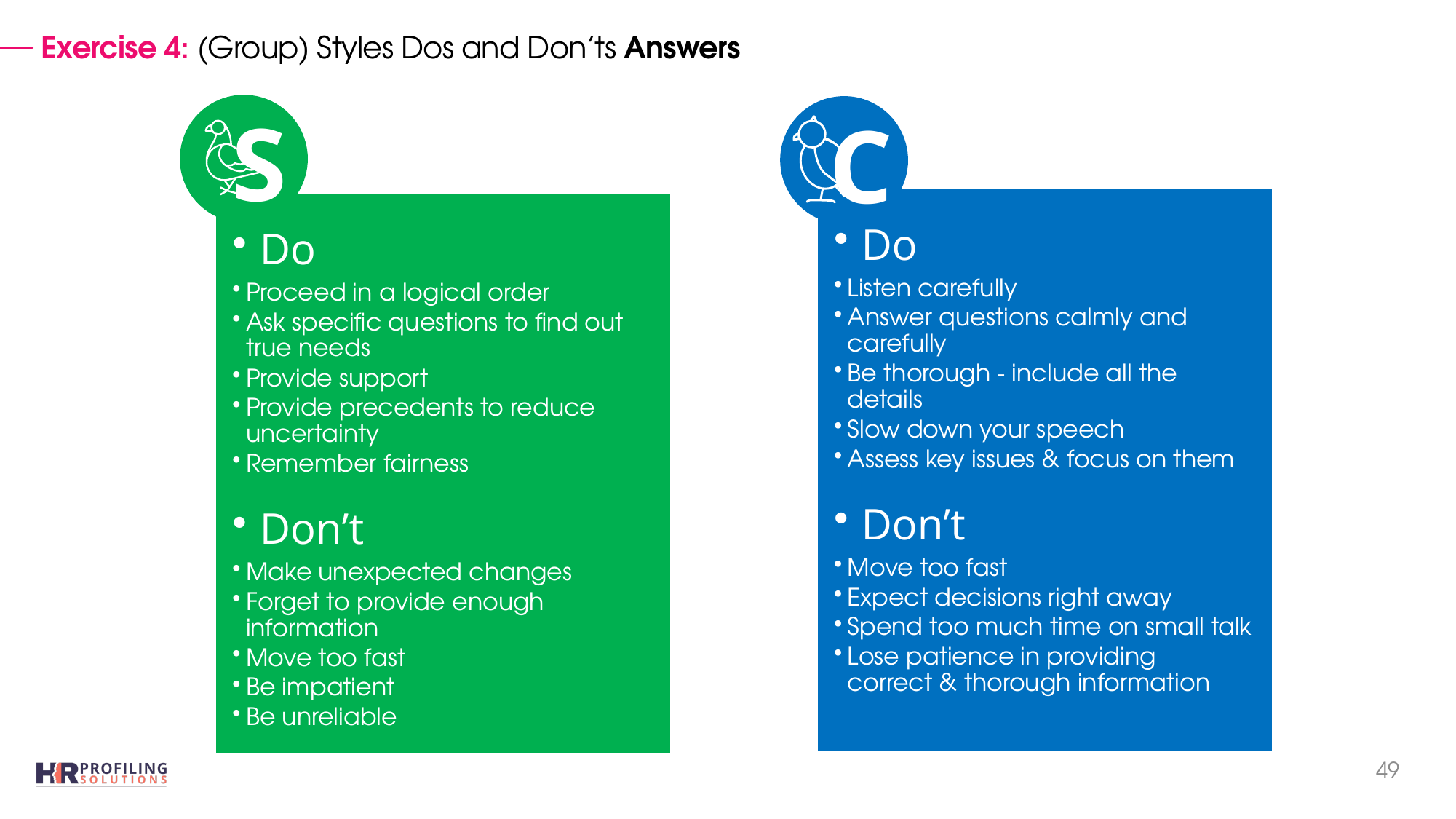

# Exercise 4: (Group) Styles Dos and Don’ts Answers

S

C

Do
Listen carefully
Answer questions calmly and carefully
Be thorough - include all the details
Slow down your speech
Assess key issues & focus on them
Don’t
Move too fast
Expect decisions right away
Spend too much time on small talk
Lose patience in providing
correct & thorough information

Do
Proceed in a logical order
Ask specific questions to find out true needs
Provide support
Provide precedents to reduce uncertainty
Remember fairness
Don’t
Make unexpected changes
Forget to provide enough information
Move too fast
Be impatient
Be unreliable
49